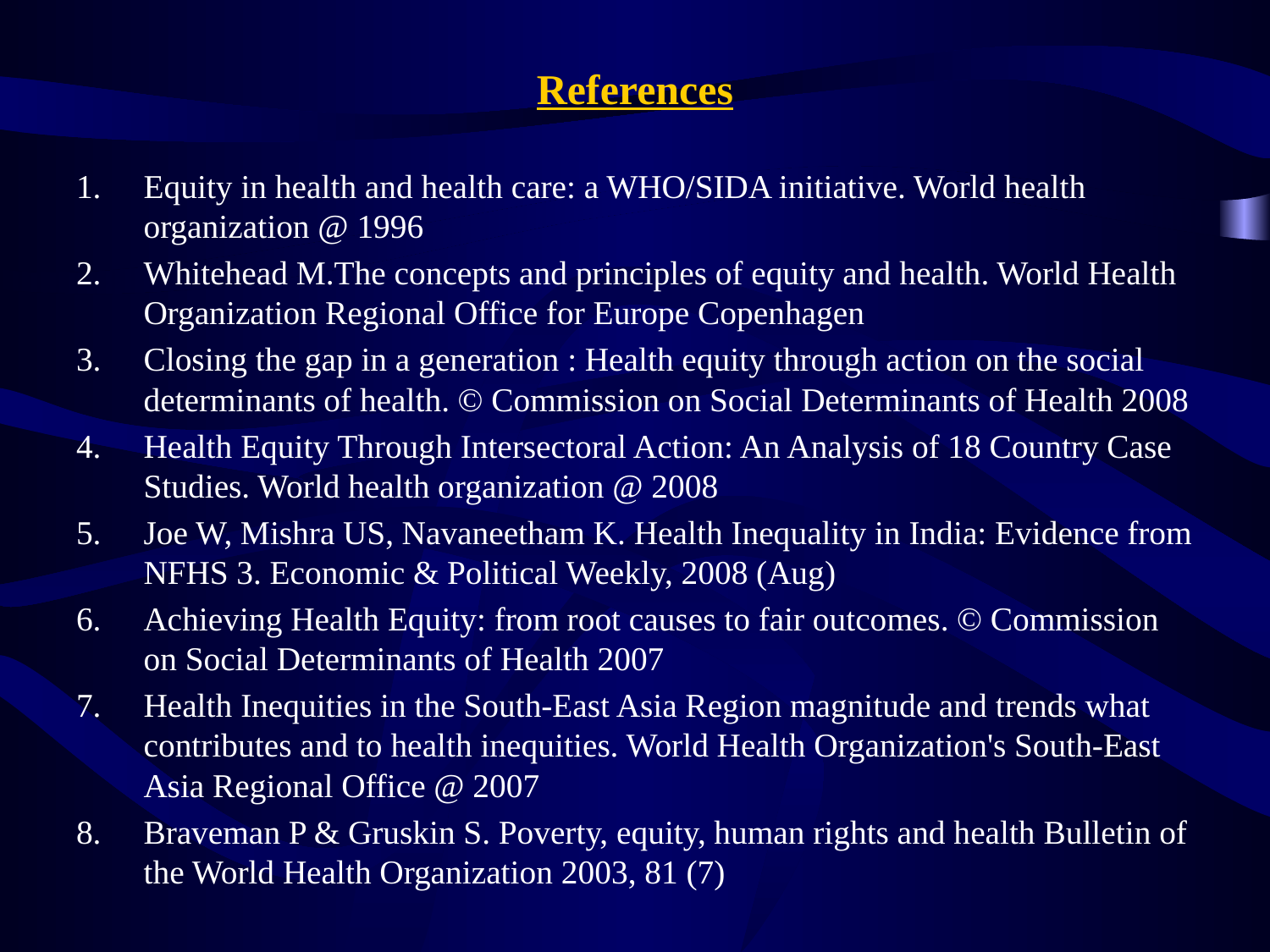

# References
Equity in health and health care: a WHO/SIDA initiative. World health organization @ 1996
Whitehead M.The concepts and principles of equity and health. World Health Organization Regional Office for Europe Copenhagen
Closing the gap in a generation : Health equity through action on the social determinants of health. © Commission on Social Determinants of Health 2008
Health Equity Through Intersectoral Action: An Analysis of 18 Country Case Studies. World health organization @ 2008
Joe W, Mishra US, Navaneetham K. Health Inequality in India: Evidence from NFHS 3. Economic & Political Weekly, 2008 (Aug)
Achieving Health Equity: from root causes to fair outcomes. © Commission on Social Determinants of Health 2007
Health Inequities in the South-East Asia Region magnitude and trends what contributes and to health inequities. World Health Organization's South-East Asia Regional Office @ 2007
Braveman P & Gruskin S. Poverty, equity, human rights and health Bulletin of the World Health Organization 2003, 81 (7)